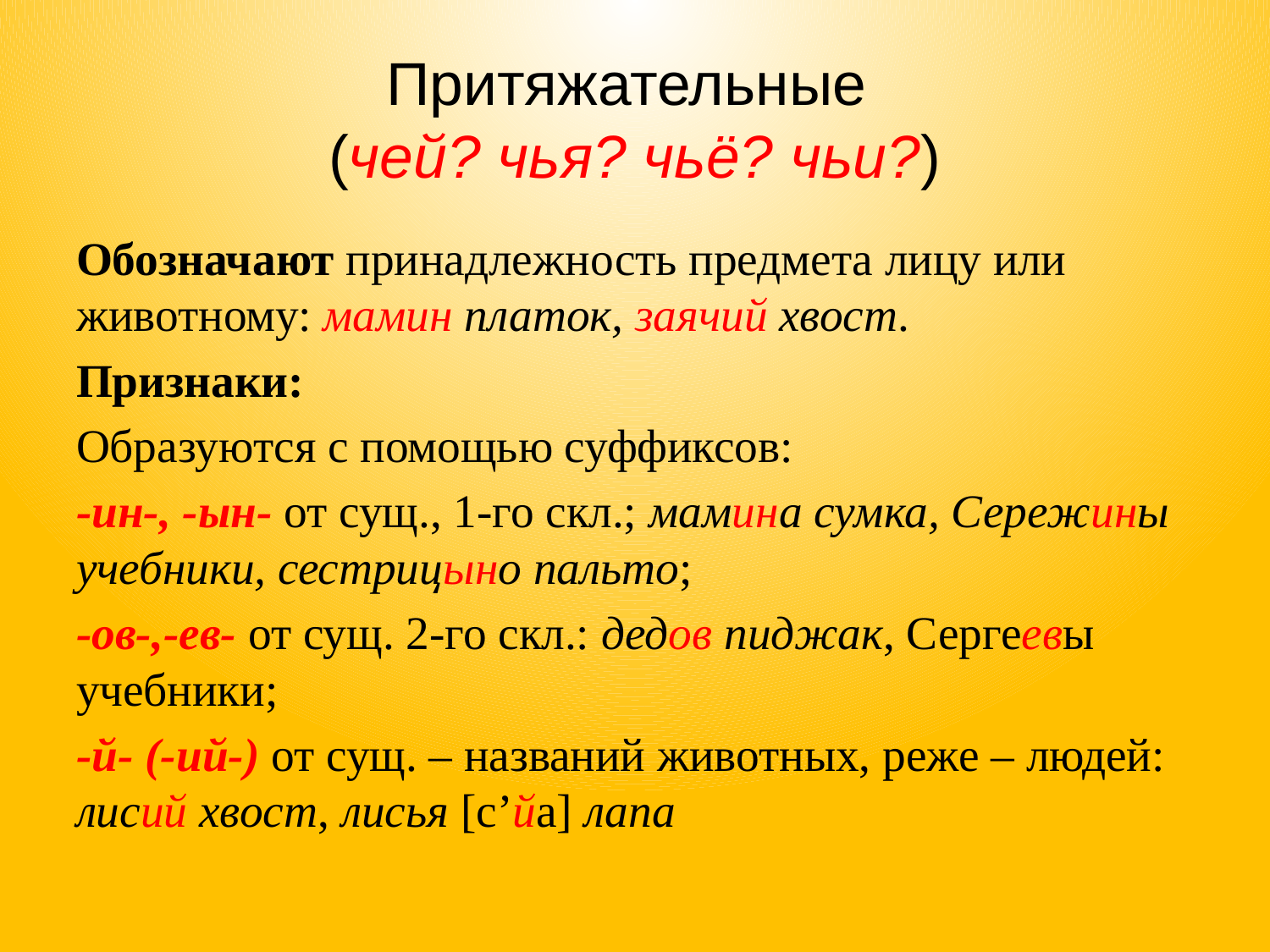

# Притяжательные (чей? чья? чьё? чьи?)
Обозначают принадлежность предмета лицу или животному: мамин платок, заячий хвост.
Признаки:
Образуются с помощью суффиксов:
-ин-, -ын- от сущ., 1-го скл.; мамина сумка, Сережины учебники, сестрицыно пальто;
-ов-,-ев- от сущ. 2-го скл.: дедов пиджак, Сергеевы учебники;
-й- (-ий-) от сущ. – названий животных, реже – людей: лисий хвост, лисья [с’йа] лапа